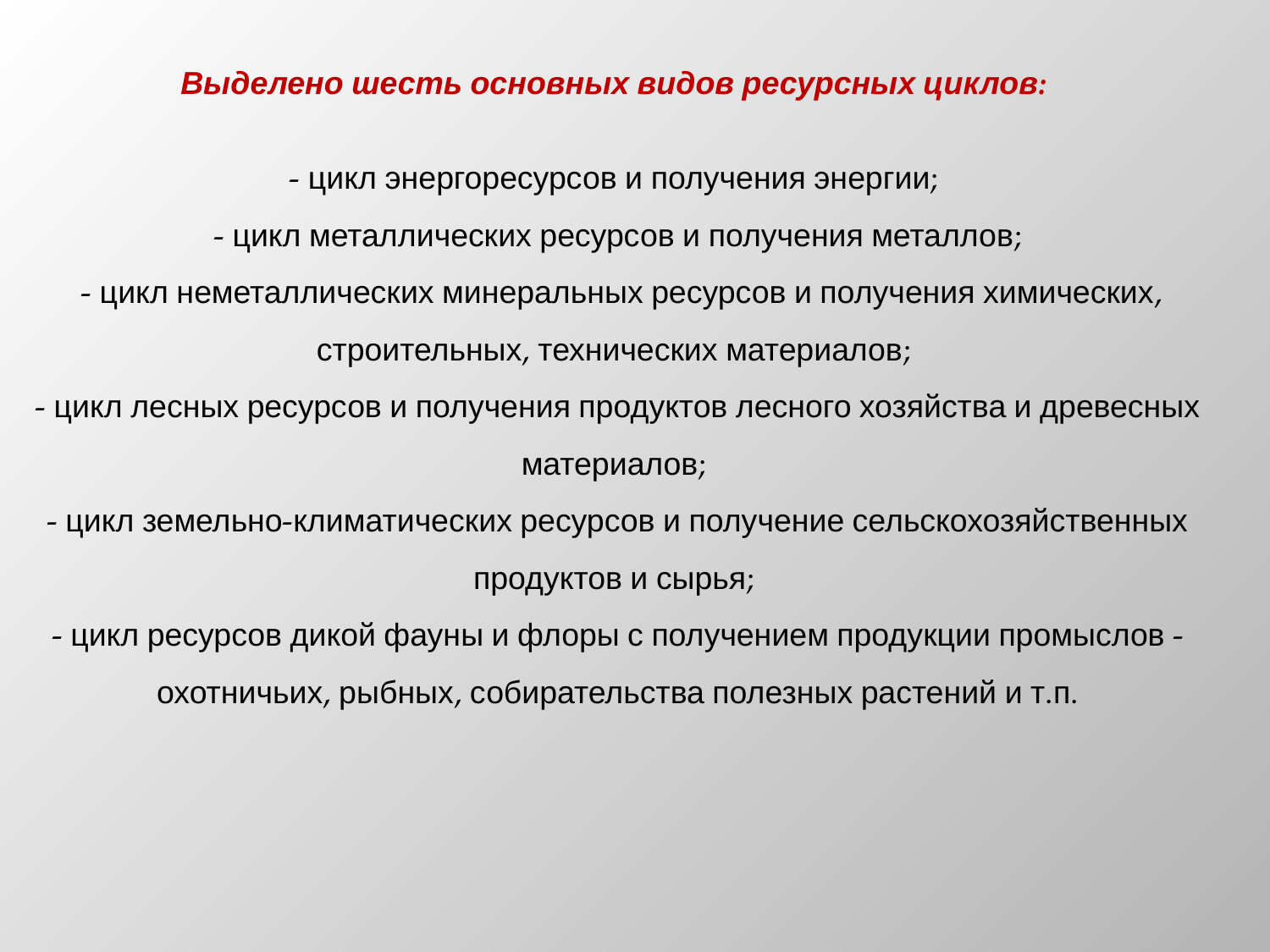

Выделено шесть основных видов ресурсных циклов:

- цикл энергоресурсов и получения энергии;
- цикл металлических ресурсов и получения металлов;
 - цикл неметаллических минеральных ресурсов и получения химических, строительных, технических материалов;
- цикл лесных ресурсов и получения продуктов лесного хозяйства и древесных материалов;
- цикл земельно-климатических ресурсов и получение сельскохозяйственных продуктов и сырья;
- цикл ресурсов дикой фауны и флоры с получением продукции промыслов - охотничьих, рыбных, собирательства полезных растений и т.п.